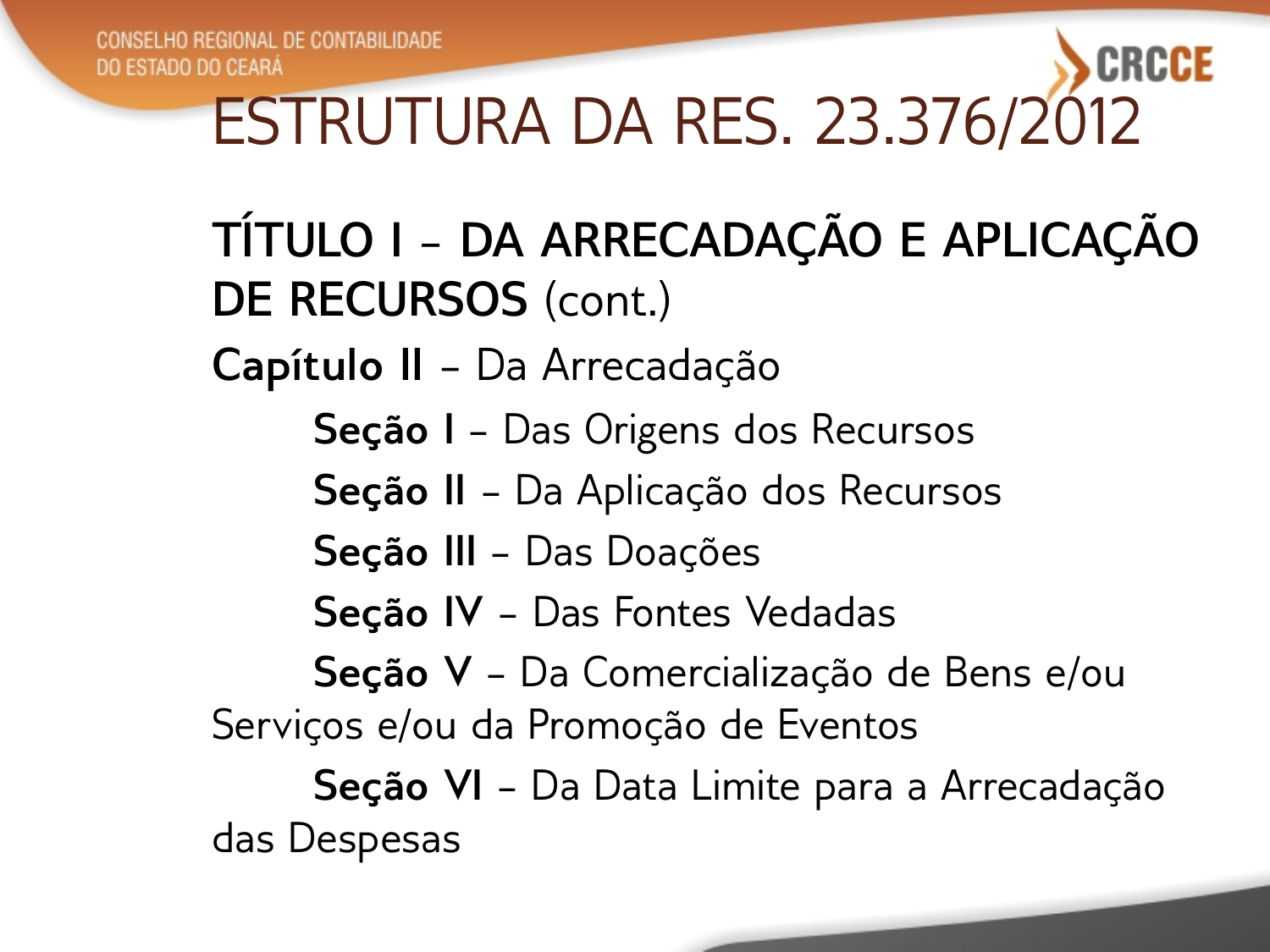

# ESTRUTURA DA RES. 23.376/2012
TÍTULO I – DA ARRECADAÇÃO E APLICAÇÃO DE RECURSOS (cont.)
Capítulo II – Da Arrecadação
	Seção I – Das Origens dos Recursos
	Seção II – Da Aplicação dos Recursos
	Seção III – Das Doações
	Seção IV – Das Fontes Vedadas
	Seção V – Da Comercialização de Bens e/ou Serviços e/ou da Promoção de Eventos
	Seção VI – Da Data Limite para a Arrecadação das Despesas